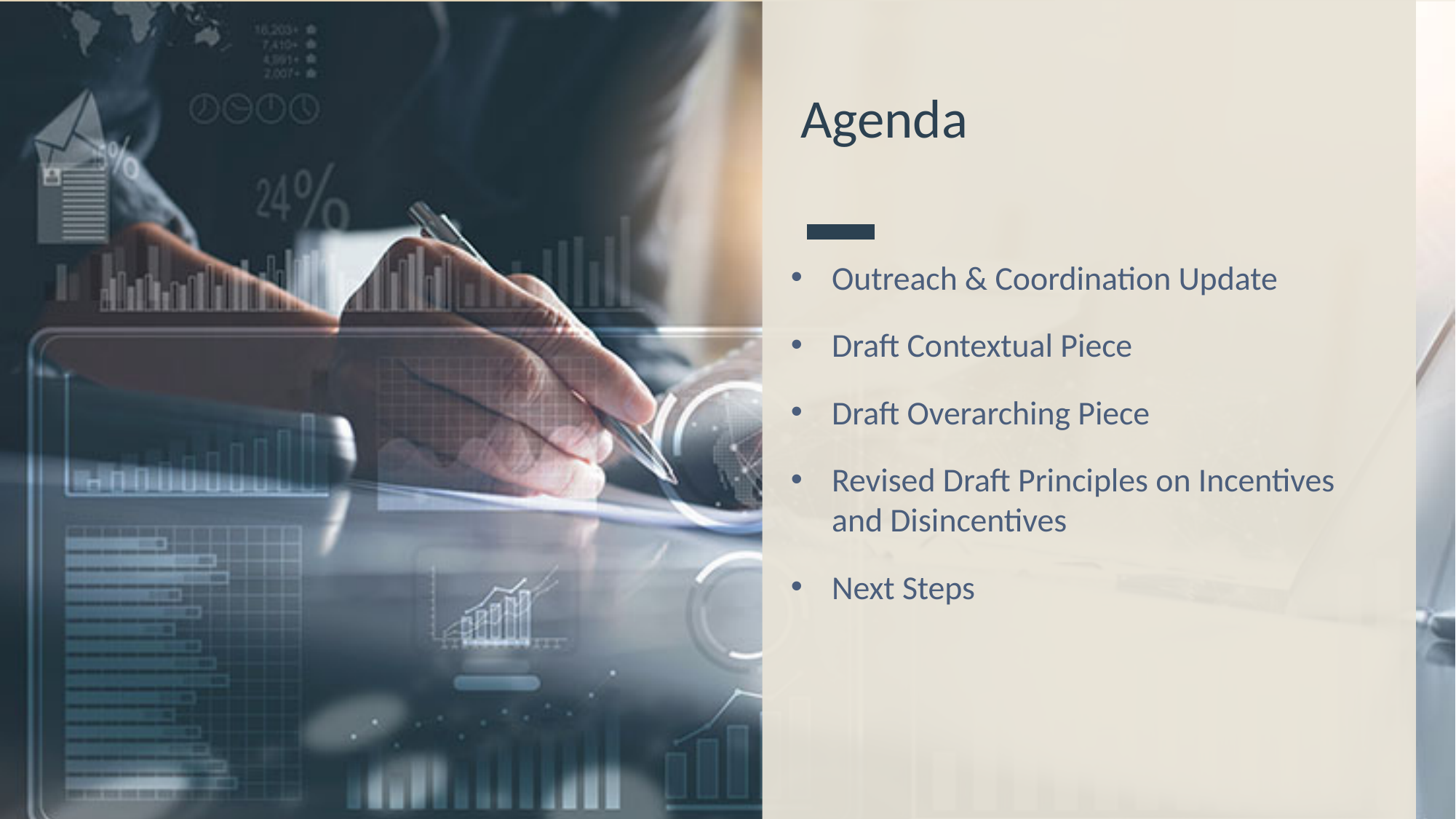

# Agenda
Outreach & Coordination Update
Draft Contextual Piece
Draft Overarching Piece
Revised Draft Principles on Incentives and Disincentives
Next Steps